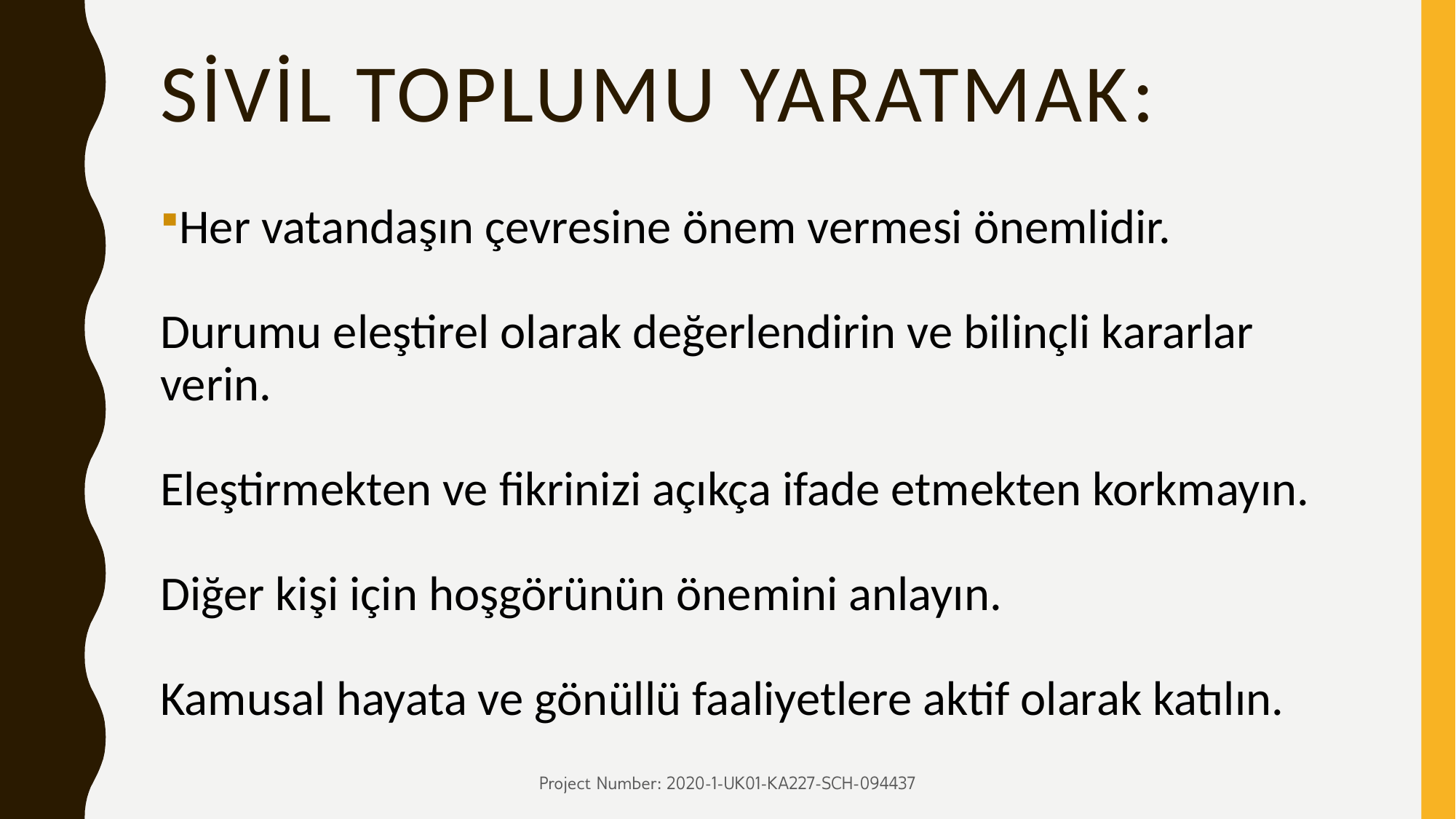

# SİVİL TOPLUMU YARATMAK:
Her vatandaşın çevresine önem vermesi önemlidir.
Durumu eleştirel olarak değerlendirin ve bilinçli kararlar verin.
Eleştirmekten ve fikrinizi açıkça ifade etmekten korkmayın.
Diğer kişi için hoşgörünün önemini anlayın.
Kamusal hayata ve gönüllü faaliyetlere aktif olarak katılın.
Project Number: 2020-1-UK01-KA227-SCH-094437